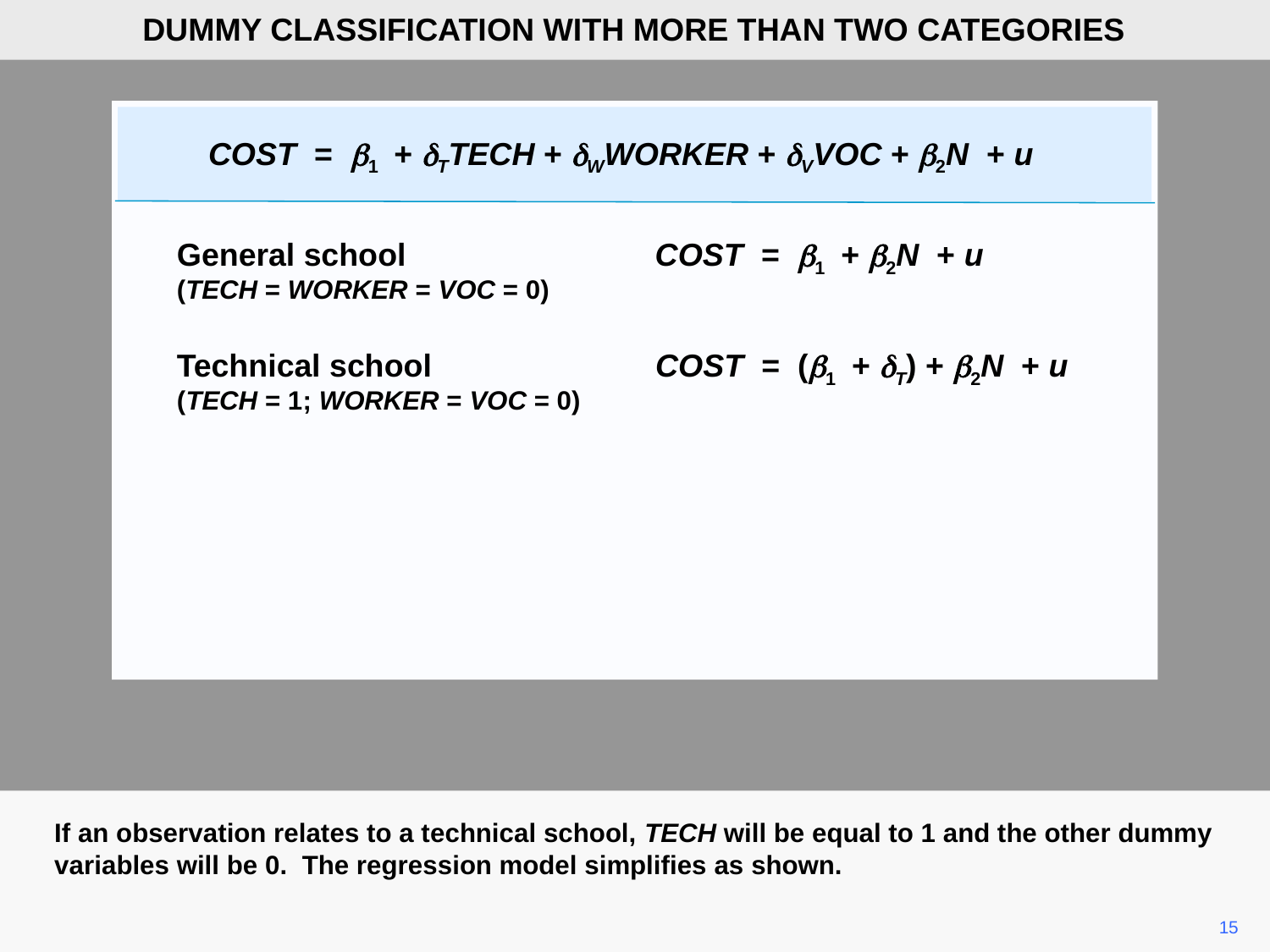

DUMMY CLASSIFICATION WITH MORE THAN TWO CATEGORIES

COST  =  β1 + δTTECH + δWWORKER + δVVOC + β2N  + u

COST  =  β1 + β2N  + u
General school
(TECH = WORKER = VOC = 0)
COST  =  (β1 + δT) + β2N  + u
Technical school
(TECH = 1; WORKER = VOC = 0)

If an observation relates to a technical school, TECH will be equal to 1 and the other dummy variables will be 0.  The regression model simplifies as shown.
15